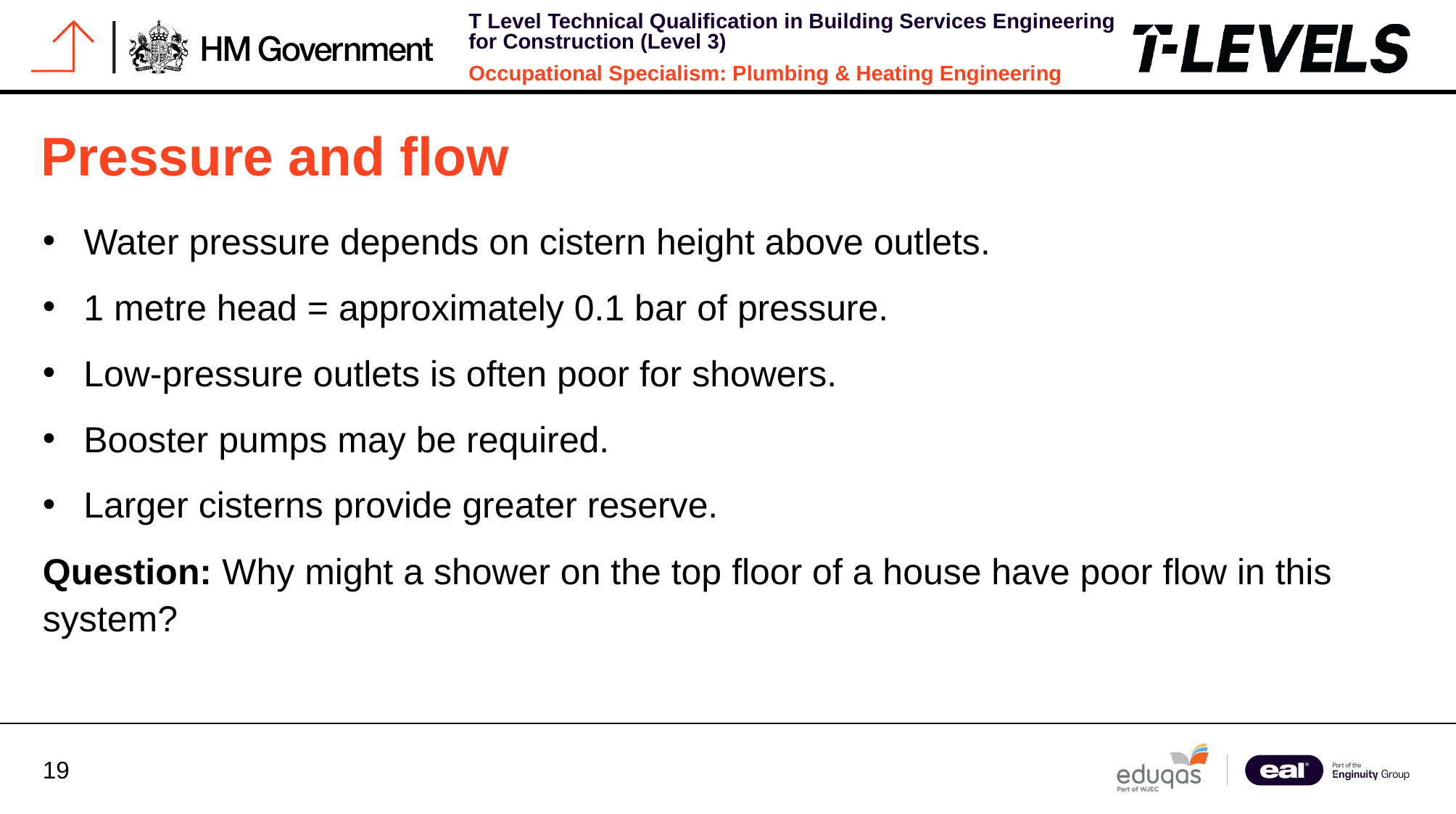

# Pressure and flow
Water pressure depends on cistern height above outlets.
1 metre head = approximately 0.1 bar of pressure.
Low-pressure outlets is often poor for showers.
Booster pumps may be required.
Larger cisterns provide greater reserve.
Question: Why might a shower on the top floor of a house have poor flow in this system?